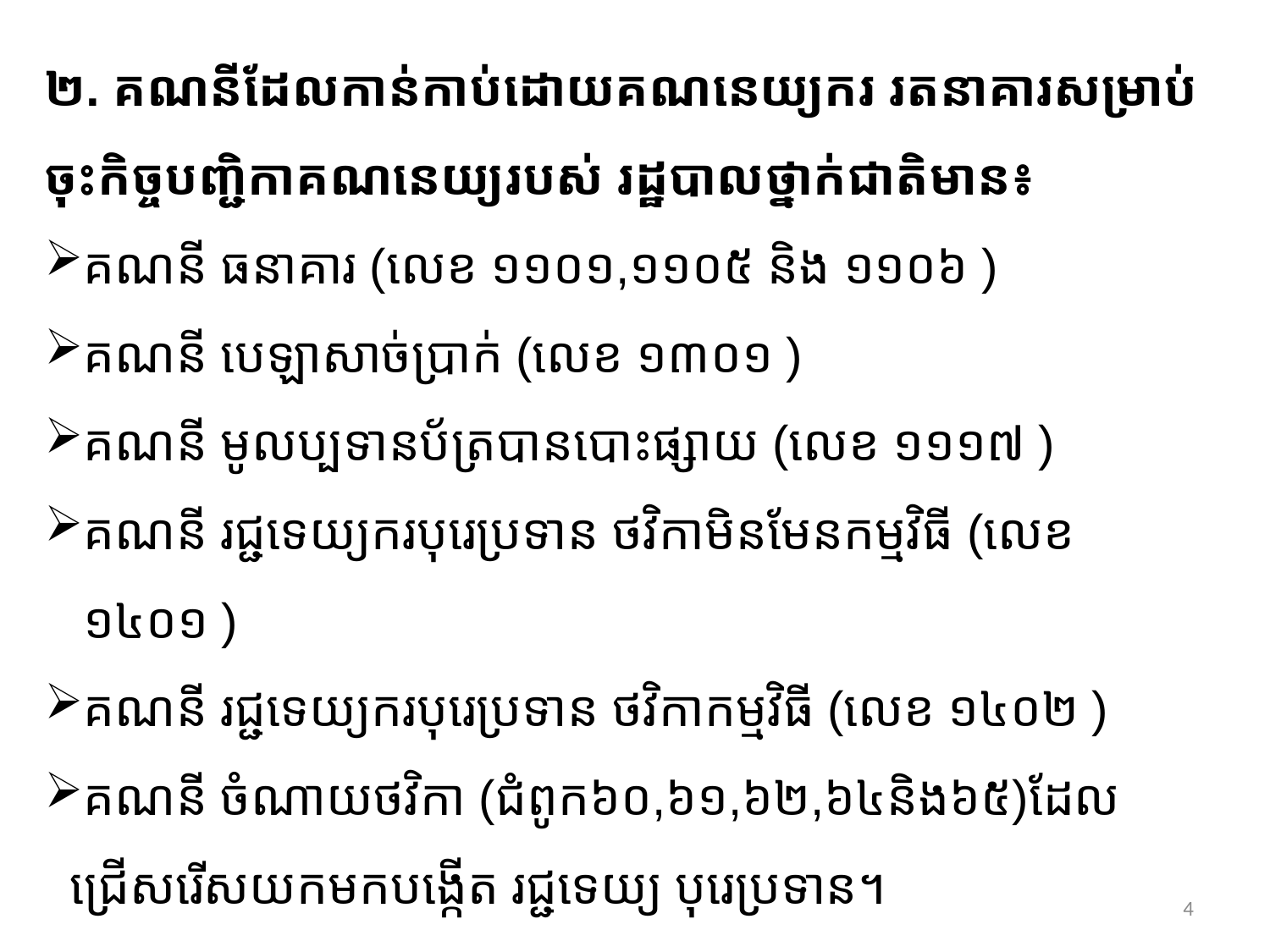

#
២. គណនីដែលកាន់កាប់ដោយគណនេយ្យករ រតនាគារសម្រាប់ចុះកិច្ចបញ្ជិកាគណនេយ្យរបស់ រដ្ឋបាលថ្នាក់ជាតិមាន៖
គណនី ធនាគារ (លេខ ១១០១,១១០៥ និង ១១០៦ )
គណនី បេឡាសាច់ប្រាក់ (លេខ ១៣០១ )
គណនី មូលប្បទានប័ត្របានបោះផ្សាយ (លេខ ១១១៧ )
គណនី រជ្ជទេយ្យករបុរេប្រទាន ថវិកាមិនមែនកម្មវិធី (លេខ
   ១៤០១ )
គណនី រជ្ជទេយ្យករបុរេប្រទាន ថវិកាកម្មវិធី (លេខ ១៤០២ )
គណនី ចំណាយថវិកា (ជំពូក៦០,៦១,៦២,៦៤និង៦៥)ដែល
  ជ្រើសរើសយកមកបង្កើត រជ្ជទេយ្យ បុរេប្រទាន។

4